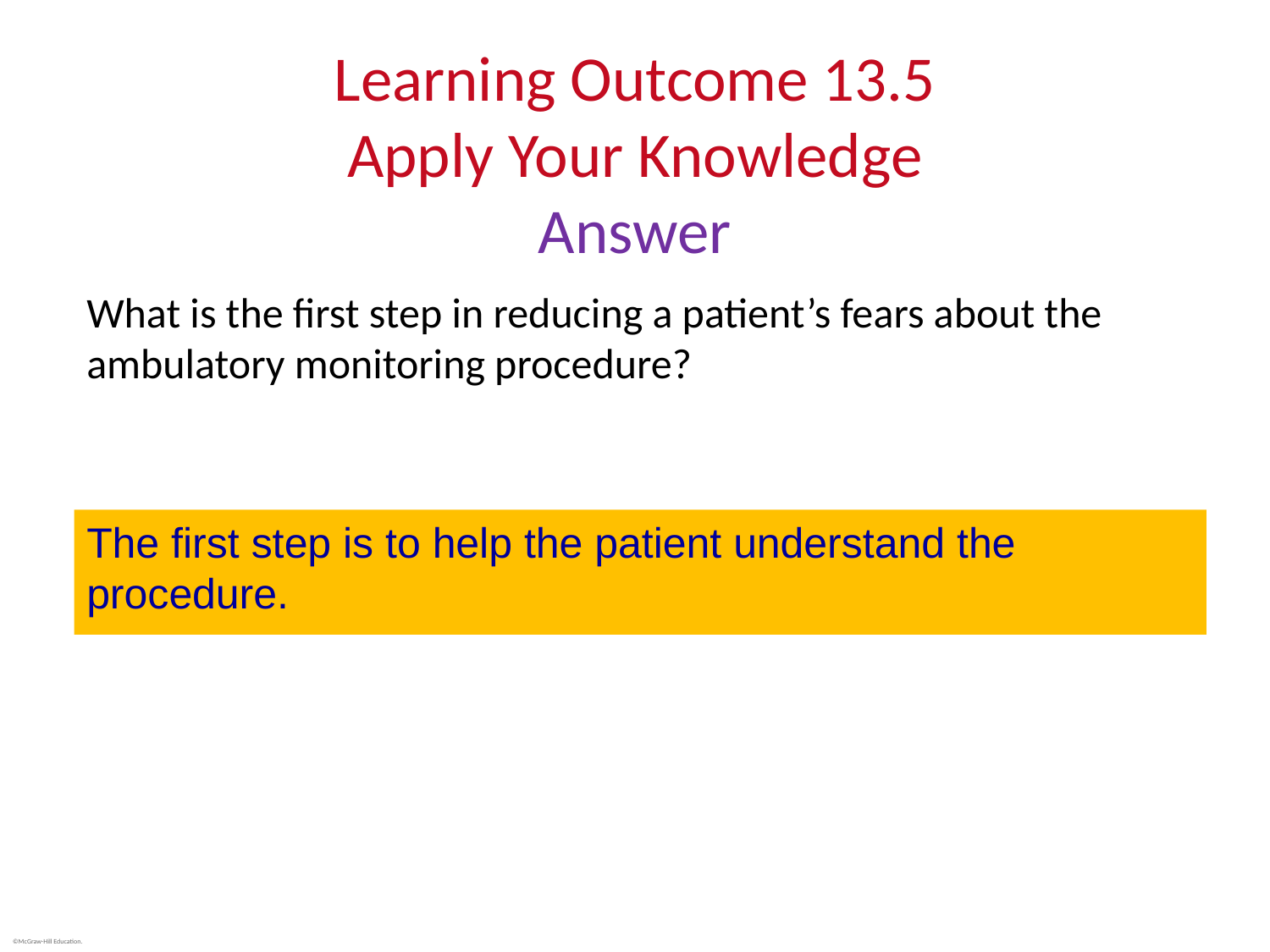

# Learning Outcome 13.5 Apply Your Knowledge Answer
What is the first step in reducing a patient’s fears about the ambulatory monitoring procedure?
The first step is to help the patient understand the procedure.